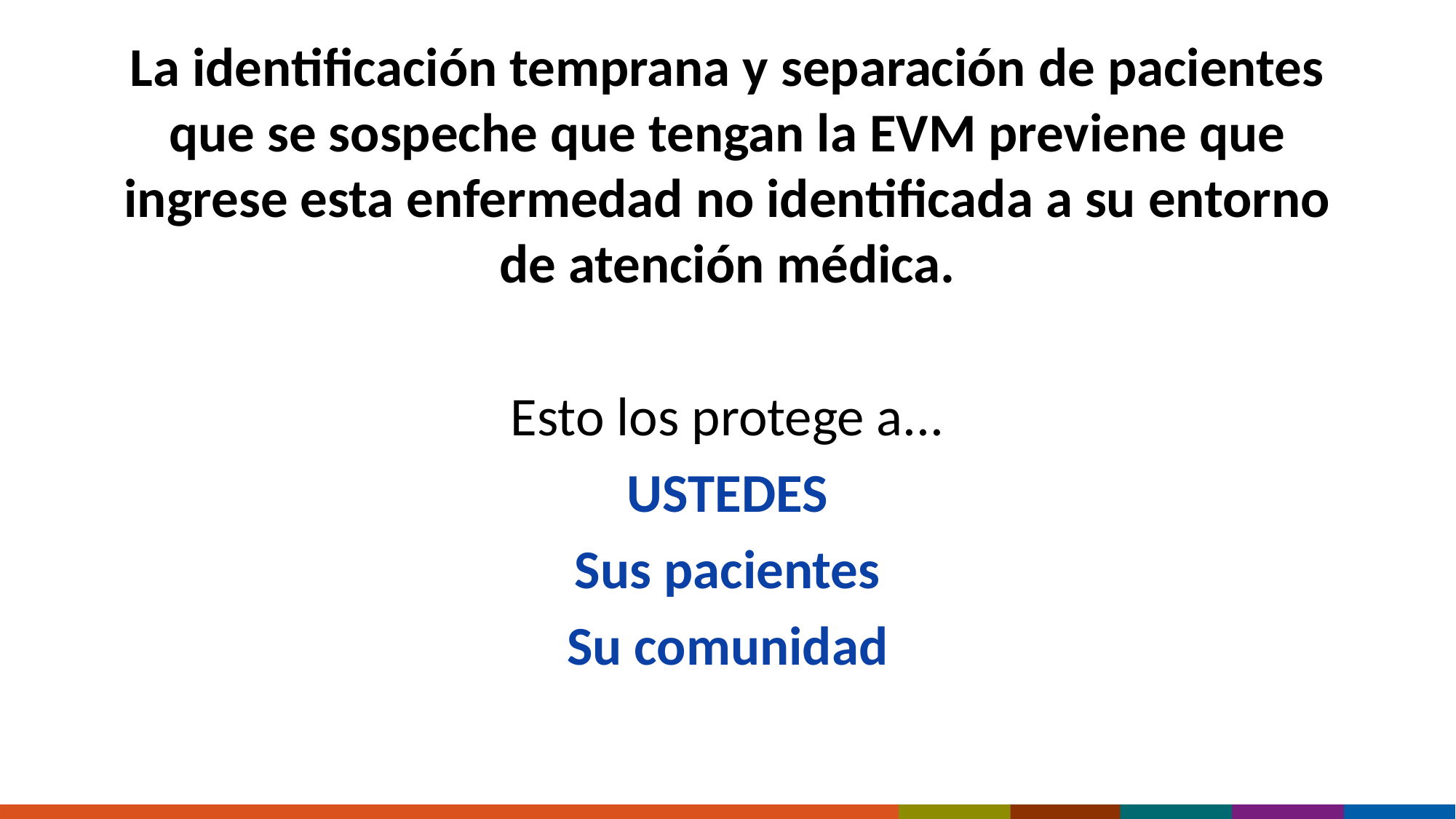

La identificación temprana y separación de pacientes que se sospeche que tengan la EVM previene que ingrese esta enfermedad no identificada a su entorno de atención médica.

Esto los protege a...
USTEDES
Sus pacientes
Su comunidad